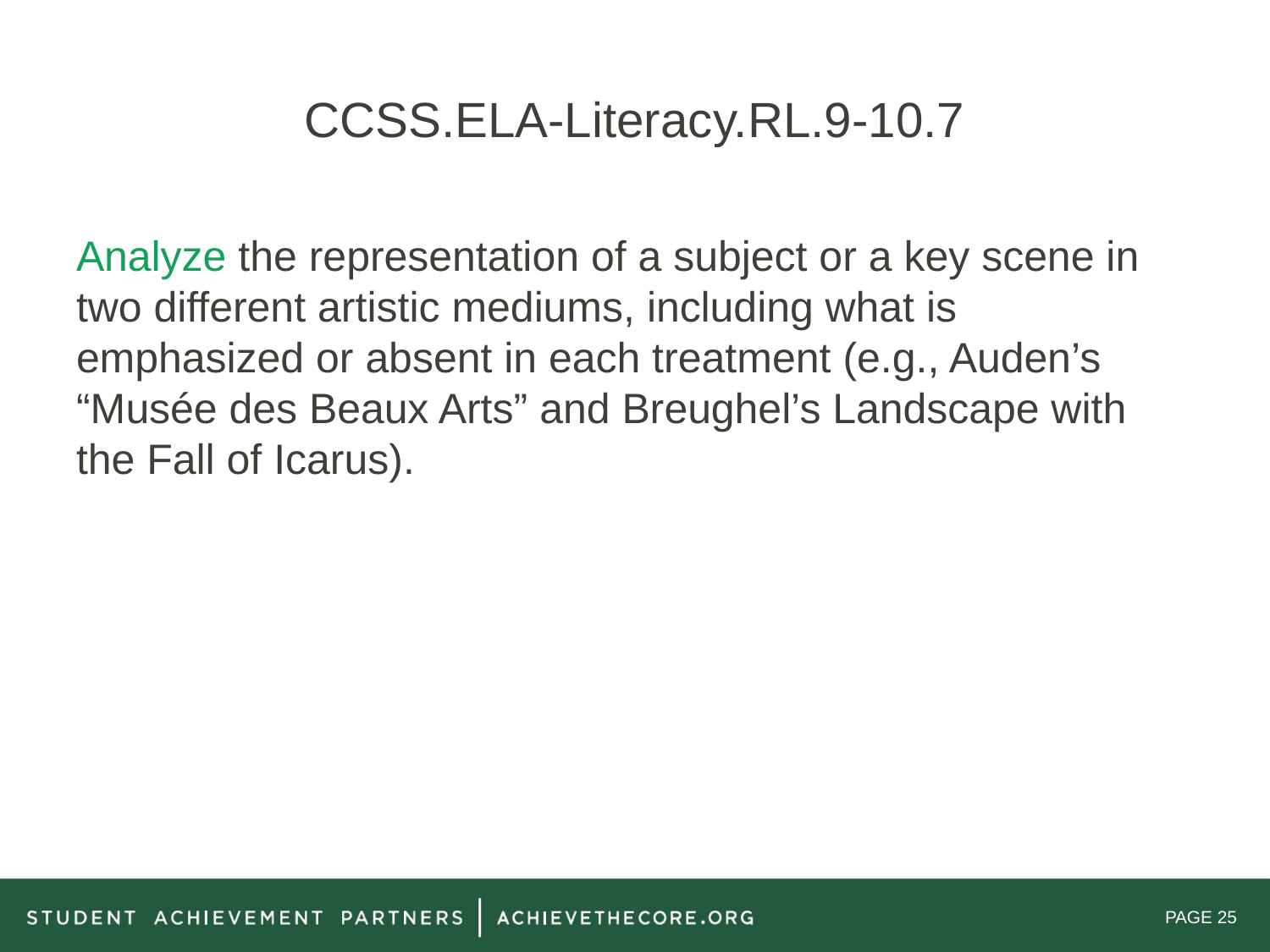

# CCSS.ELA-Literacy.RL.9-10.7
Analyze the representation of a subject or a key scene in two different artistic mediums, including what is emphasized or absent in each treatment (e.g., Auden’s “Musée des Beaux Arts” and Breughel’s Landscape with the Fall of Icarus).